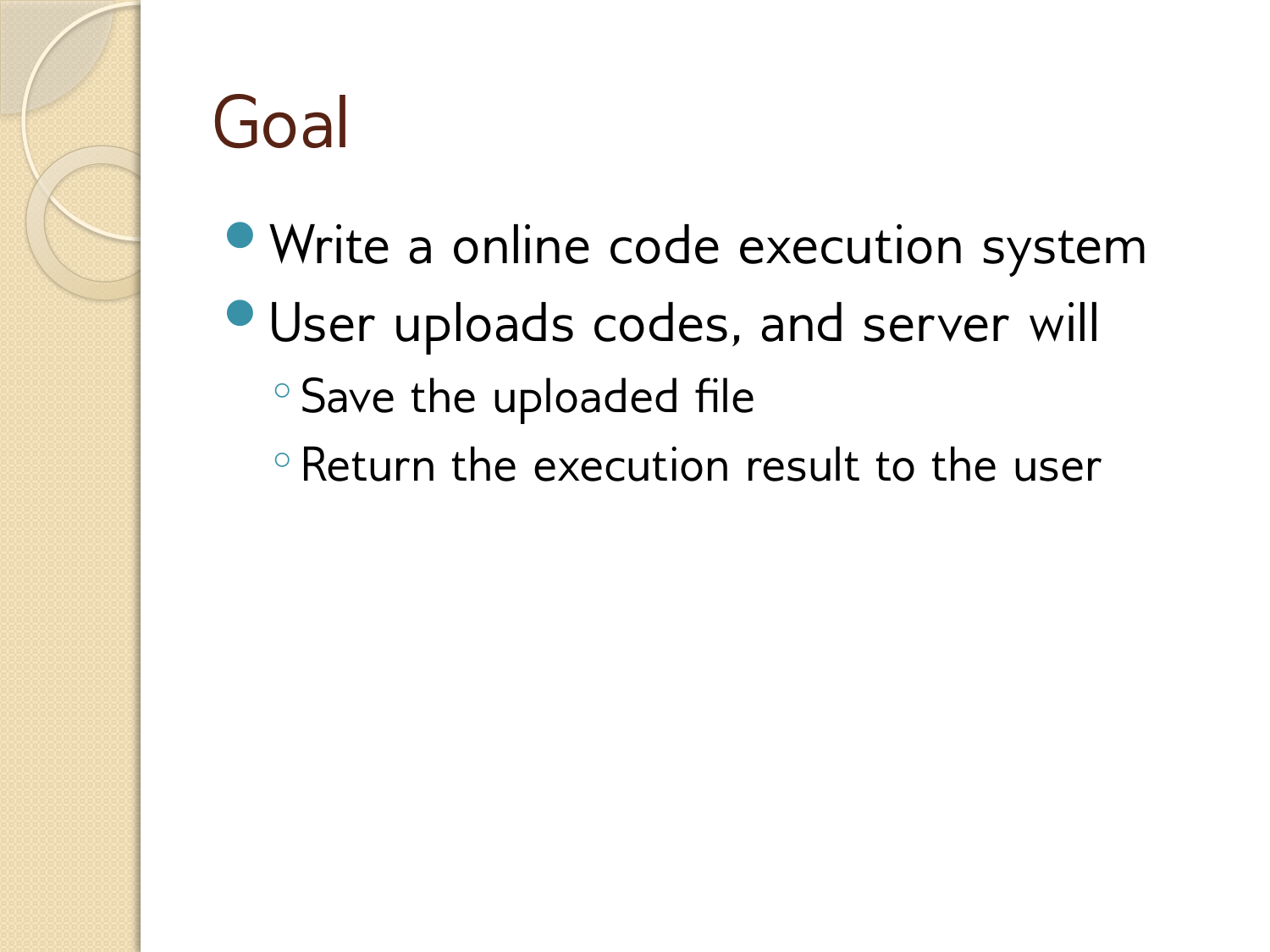

# Goal
Write a online code execution system
User uploads codes, and server will
Save the uploaded file
Return the execution result to the user